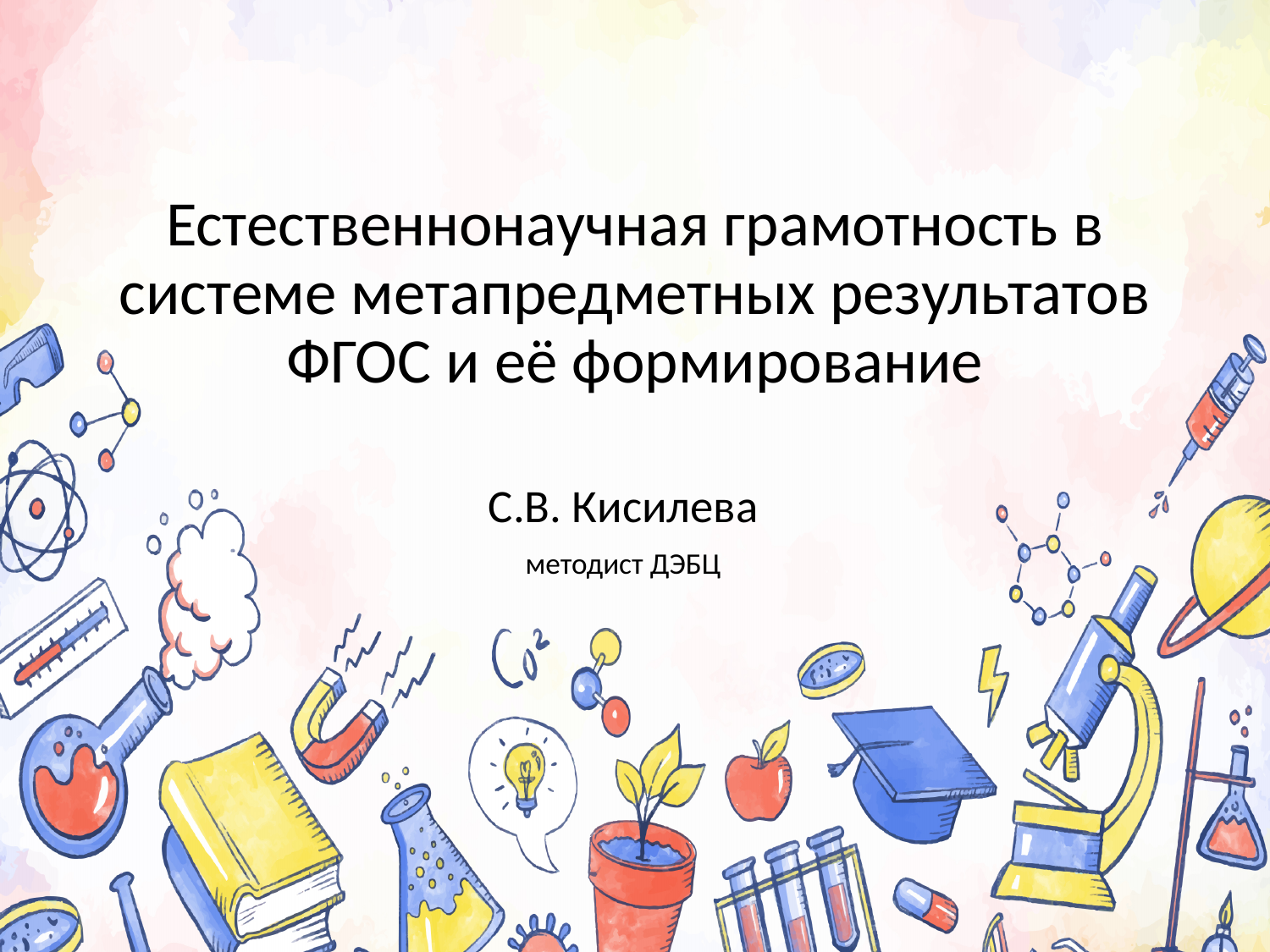

# Естественнонаучная грамотность в системе метапредметных результатов ФГОС и её формирование
С.В. Кисилева
методист ДЭБЦ